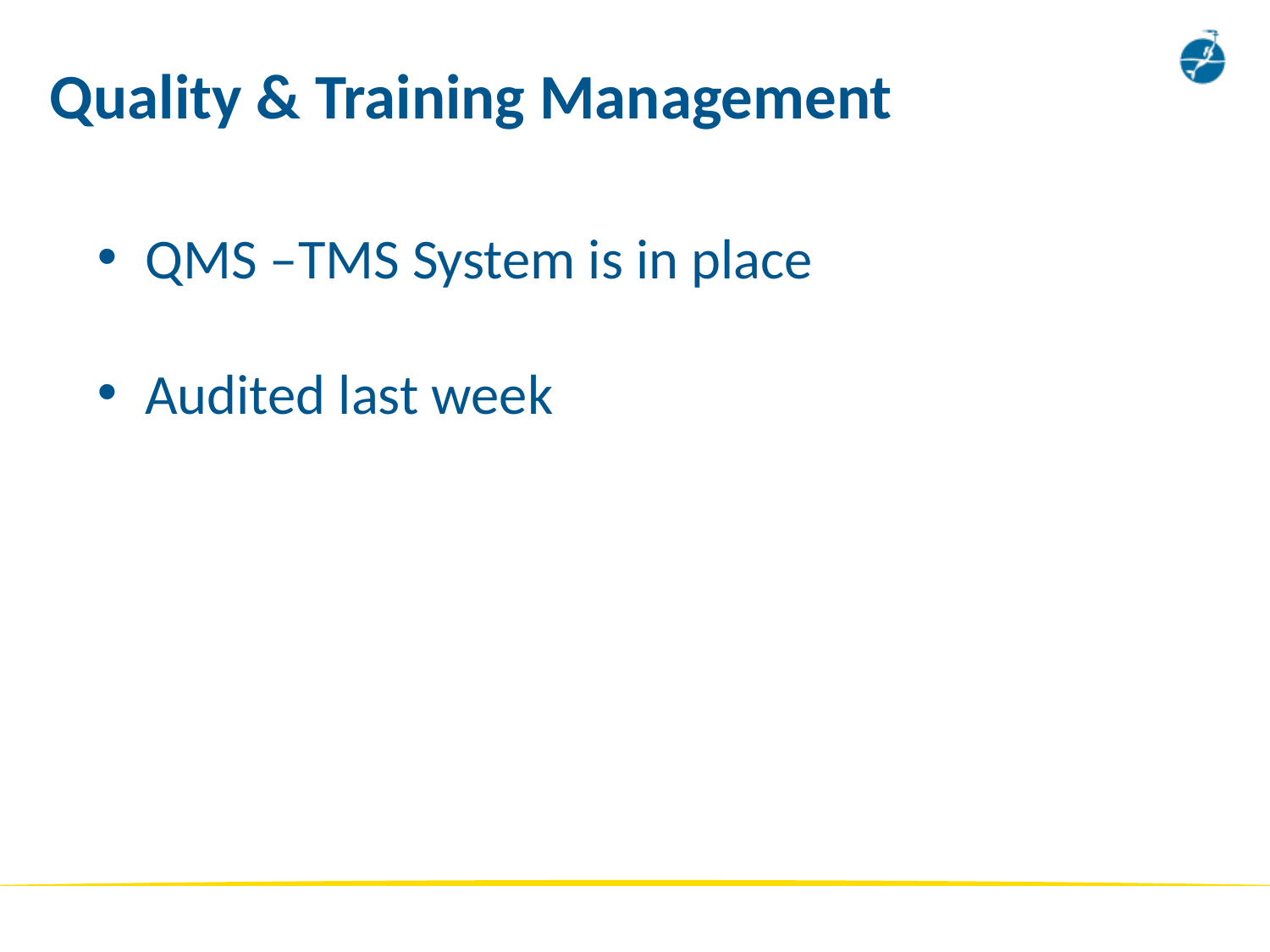

# Quality & Training Management
QMS –TMS System is in place

Audited last week